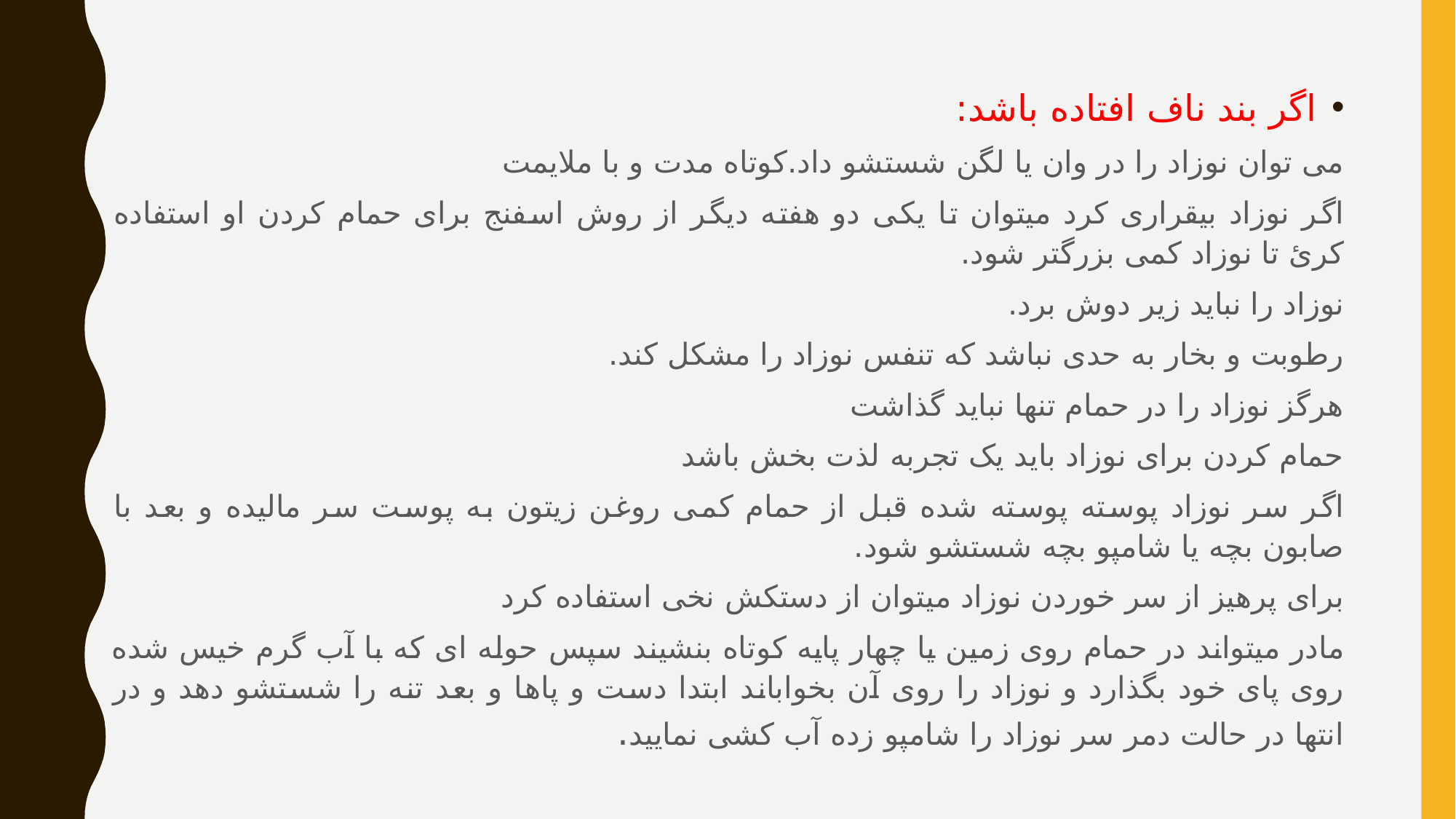

اگر بند ناف افتاده باشد:
می توان نوزاد را در وان یا لگن شستشو داد.کوتاه مدت و با ملایمت
اگر نوزاد بیقراری کرد میتوان تا یکی دو هفته دیگر از روش اسفنج برای حمام کردن او استفاده کرئ تا نوزاد کمی بزرگتر شود.
نوزاد را نباید زیر دوش برد.
رطوبت و بخار به حدی نباشد که تنفس نوزاد را مشکل کند.
هرگز نوزاد را در حمام تنها نباید گذاشت
حمام کردن برای نوزاد باید یک تجربه لذت بخش باشد
اگر سر نوزاد پوسته پوسته شده قبل از حمام کمی روغن زیتون به پوست سر مالیده و بعد با صابون بچه یا شامپو بچه شستشو شود.
برای پرهیز از سر خوردن نوزاد میتوان از دستکش نخی استفاده کرد
مادر میتواند در حمام روی زمین یا چهار پایه کوتاه بنشیند سپس حوله ای که با آب گرم خیس شده روی پای خود بگذارد و نوزاد را روی آن بخواباند ابتدا دست و پاها و بعد تنه را شستشو دهد و در انتها در حالت دمر سر نوزاد را شامپو زده آب کشی نمایید.